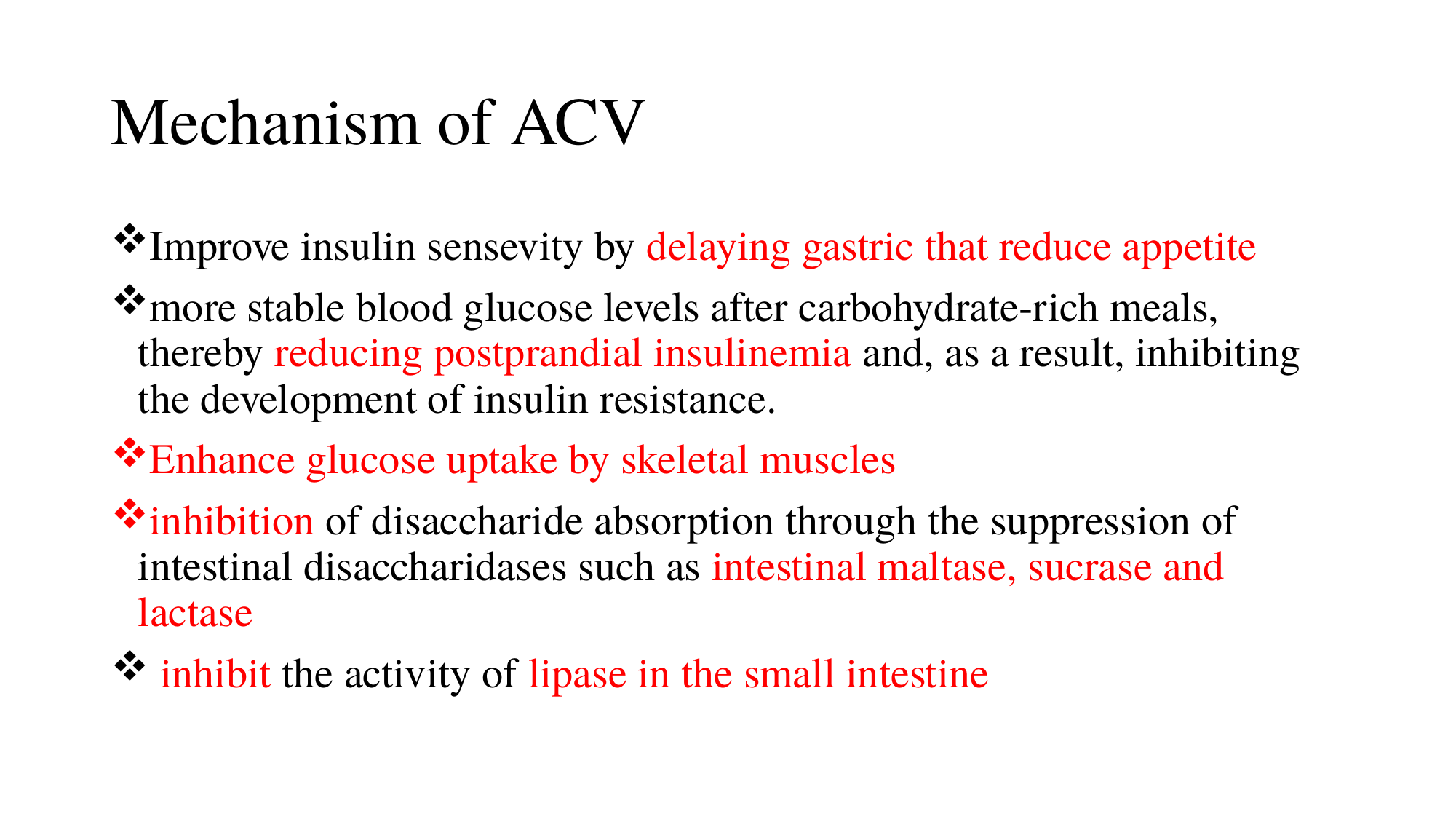

# Mechanism of ACV
Improve insulin sensevity by delaying gastric that reduce appetite
more stable blood glucose levels after carbohydrate-rich meals, thereby reducing postprandial insulinemia and, as a result, inhibiting the development of insulin resistance.
Enhance glucose uptake by skeletal muscles
inhibition of disaccharide absorption through the suppression of intestinal disaccharidases such as intestinal maltase, sucrase and lactase
 inhibit the activity of lipase in the small intestine